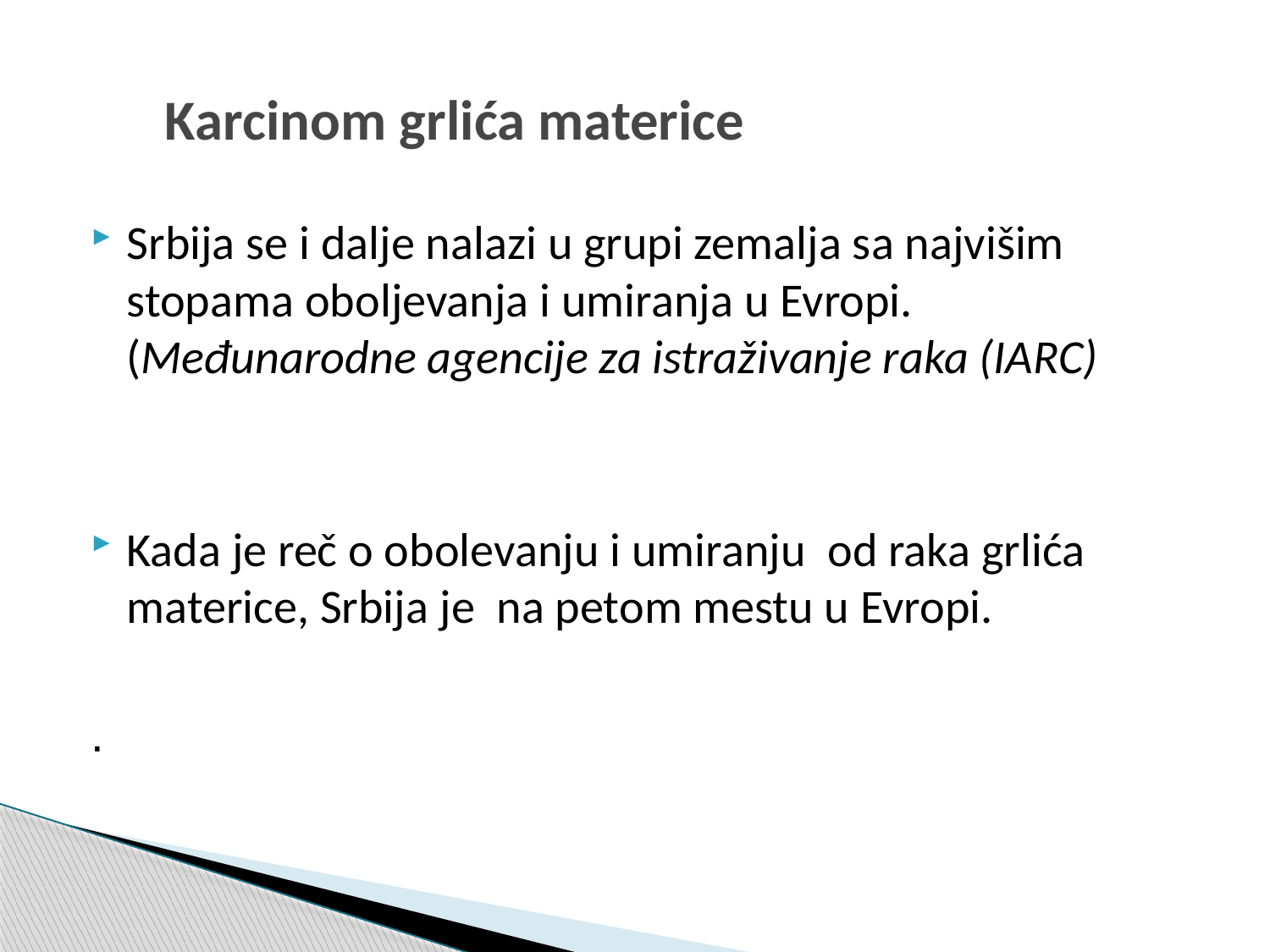

# Karcinom grlića materice
Srbija se i dalje nalazi u grupi zemalja sa najvišim stopama oboljevanja i umiranja u Evropi. (Međunarodne agencije za istraživanje raka (IARC)

Kada je reč o obolevanju i umiranju  od raka grlića materice, Srbija je  na petom mestu u Evropi.

.